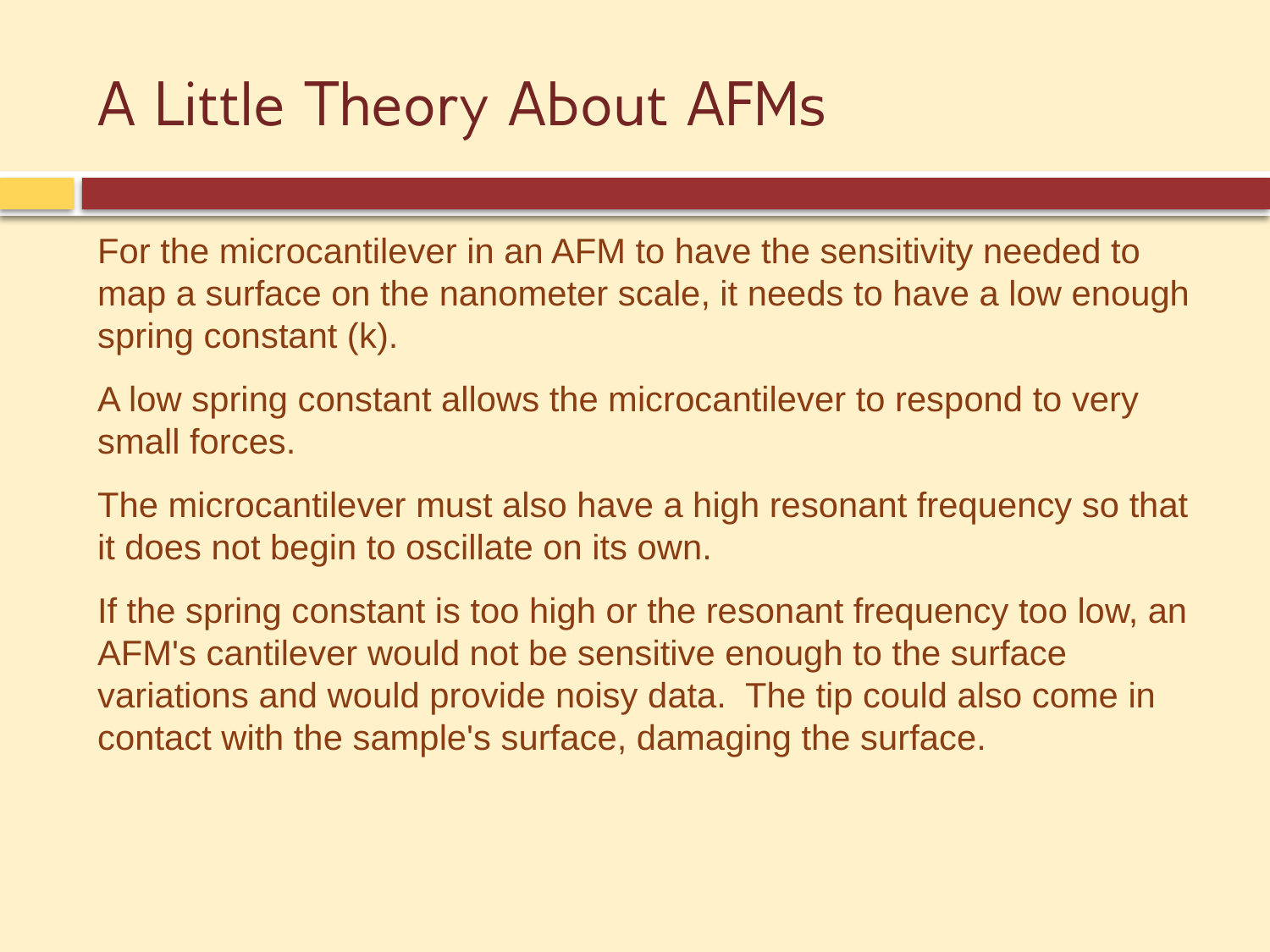

# A Little Theory About AFMs
For the microcantilever in an AFM to have the sensitivity needed to map a surface on the nanometer scale, it needs to have a low enough spring constant (k).
A low spring constant allows the microcantilever to respond to very small forces.
The microcantilever must also have a high resonant frequency so that it does not begin to oscillate on its own.
If the spring constant is too high or the resonant frequency too low, an AFM's cantilever would not be sensitive enough to the surface variations and would provide noisy data.  The tip could also come in contact with the sample's surface, damaging the surface.